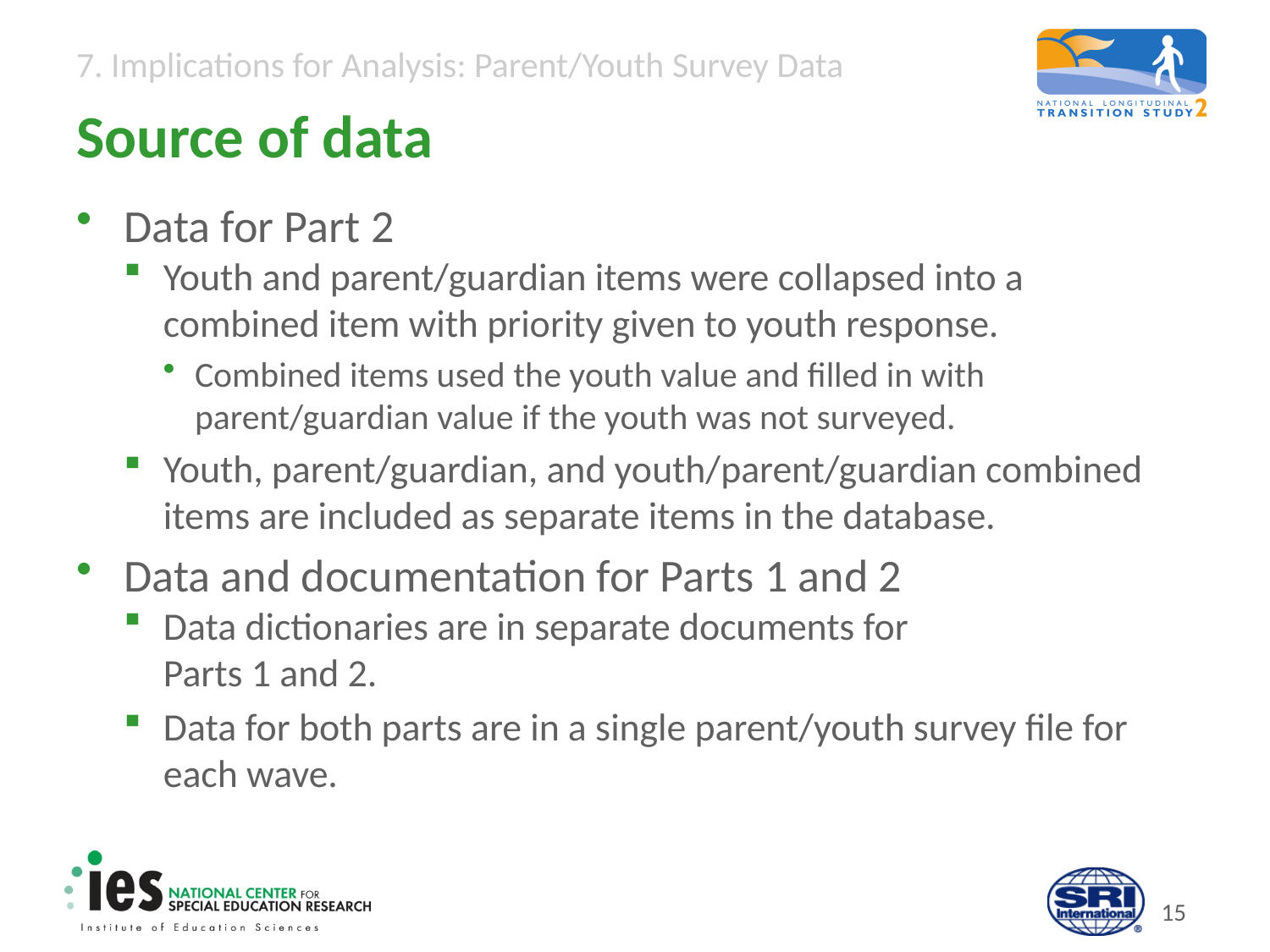

# Source of data
Data for Part 2
Youth and parent/guardian items were collapsed into a combined item with priority given to youth response.
Combined items used the youth value and filled in with parent/guardian value if the youth was not surveyed.
Youth, parent/guardian, and youth/parent/guardian combined items are included as separate items in the database.
Data and documentation for Parts 1 and 2
Data dictionaries are in separate documents for
Parts 1 and 2.
Data for both parts are in a single parent/youth survey file for each wave.

15